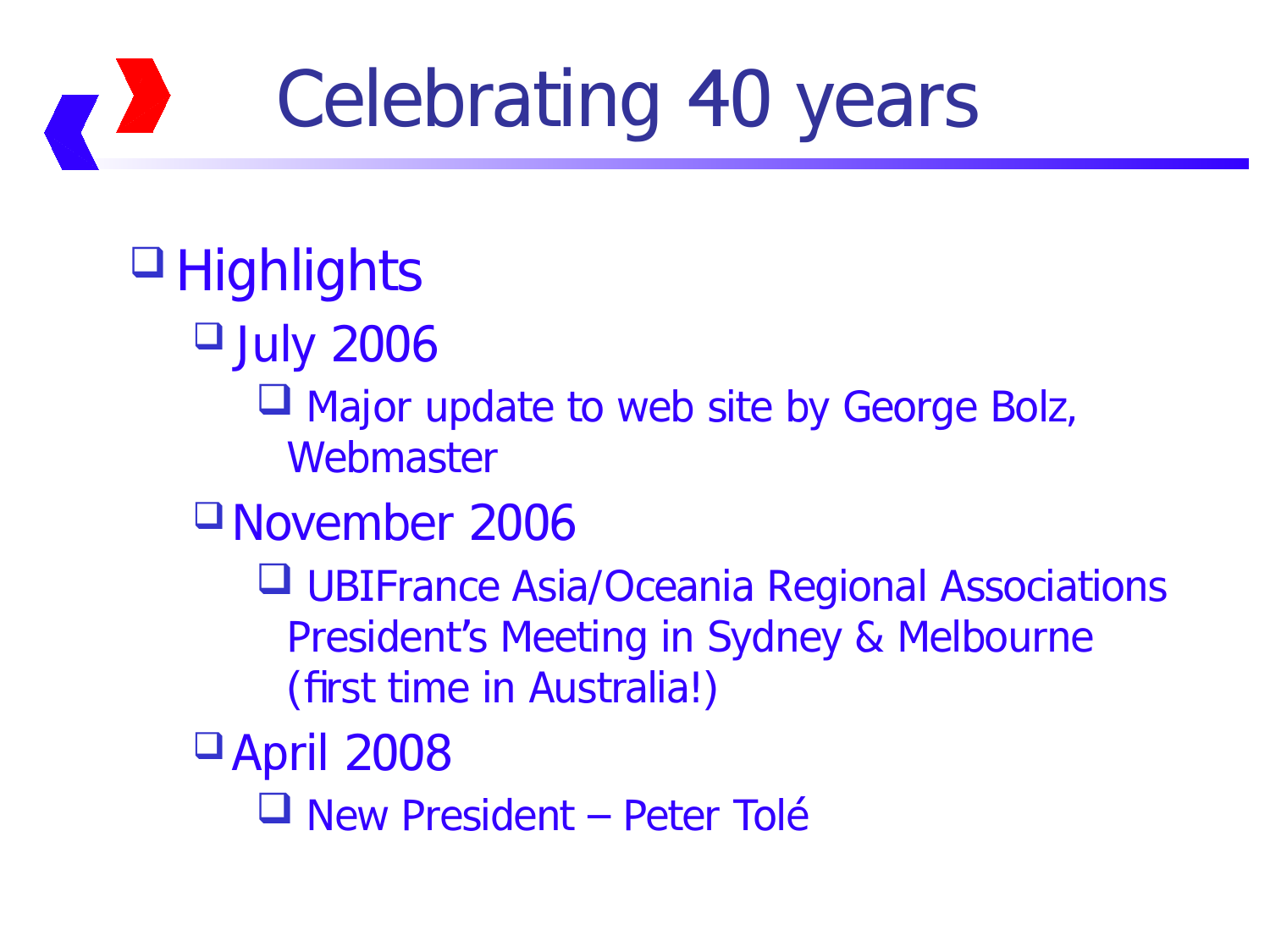

Celebrating 40 years
Highlights
July 2006
 Major update to web site by George Bolz, Webmaster
November 2006
 UBIFrance Asia/Oceania Regional Associations President’s Meeting in Sydney & Melbourne (first time in Australia!)
April 2008
 New President – Peter Tolé